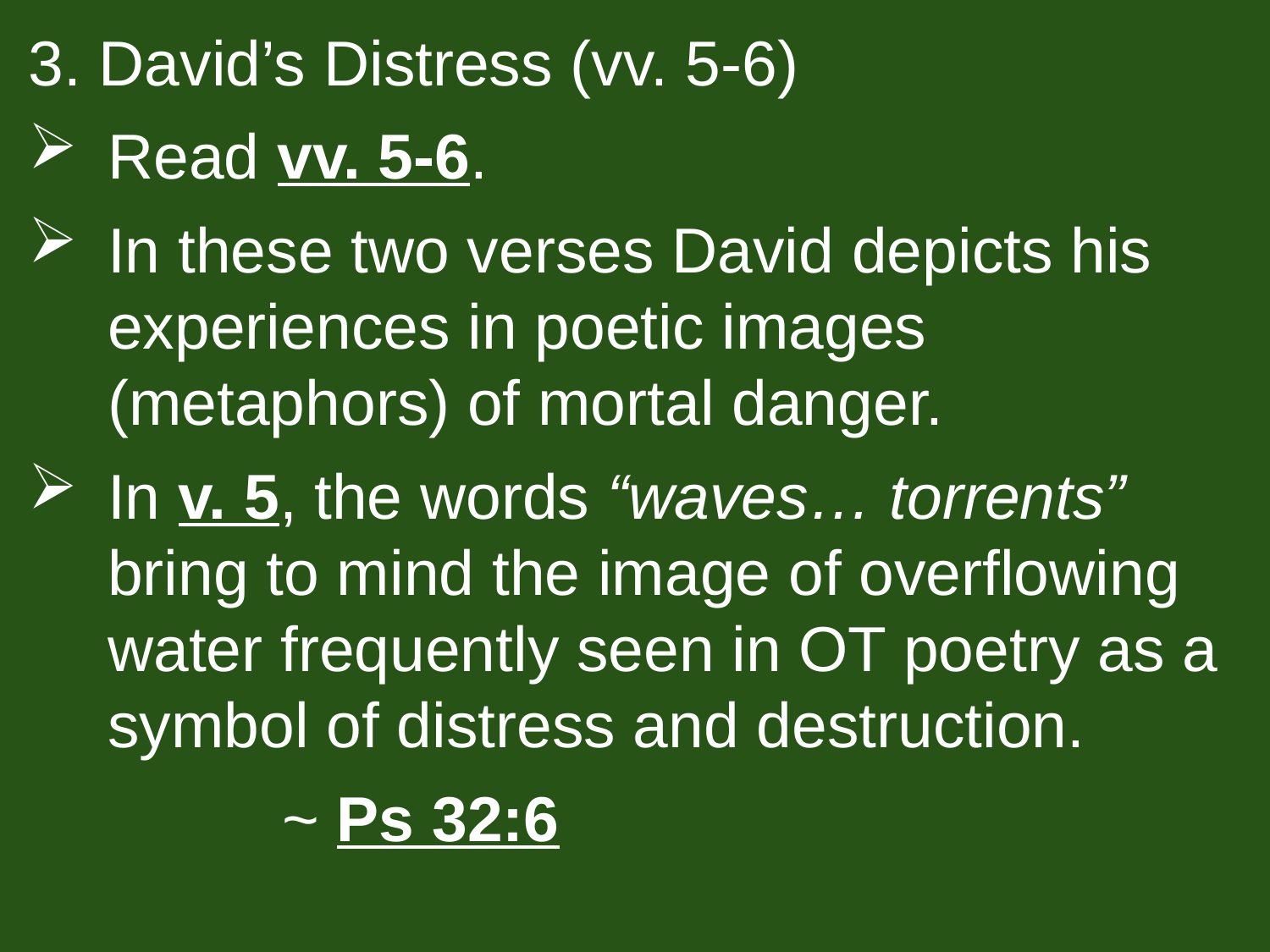

3. David’s Distress (vv. 5-6)
Read vv. 5-6.
In these two verses David depicts his experiences in poetic images (metaphors) of mortal danger.
In v. 5, the words “waves… torrents” bring to mind the image of overflowing water frequently seen in OT poetry as a symbol of distress and destruction.
		~ Ps 32:6